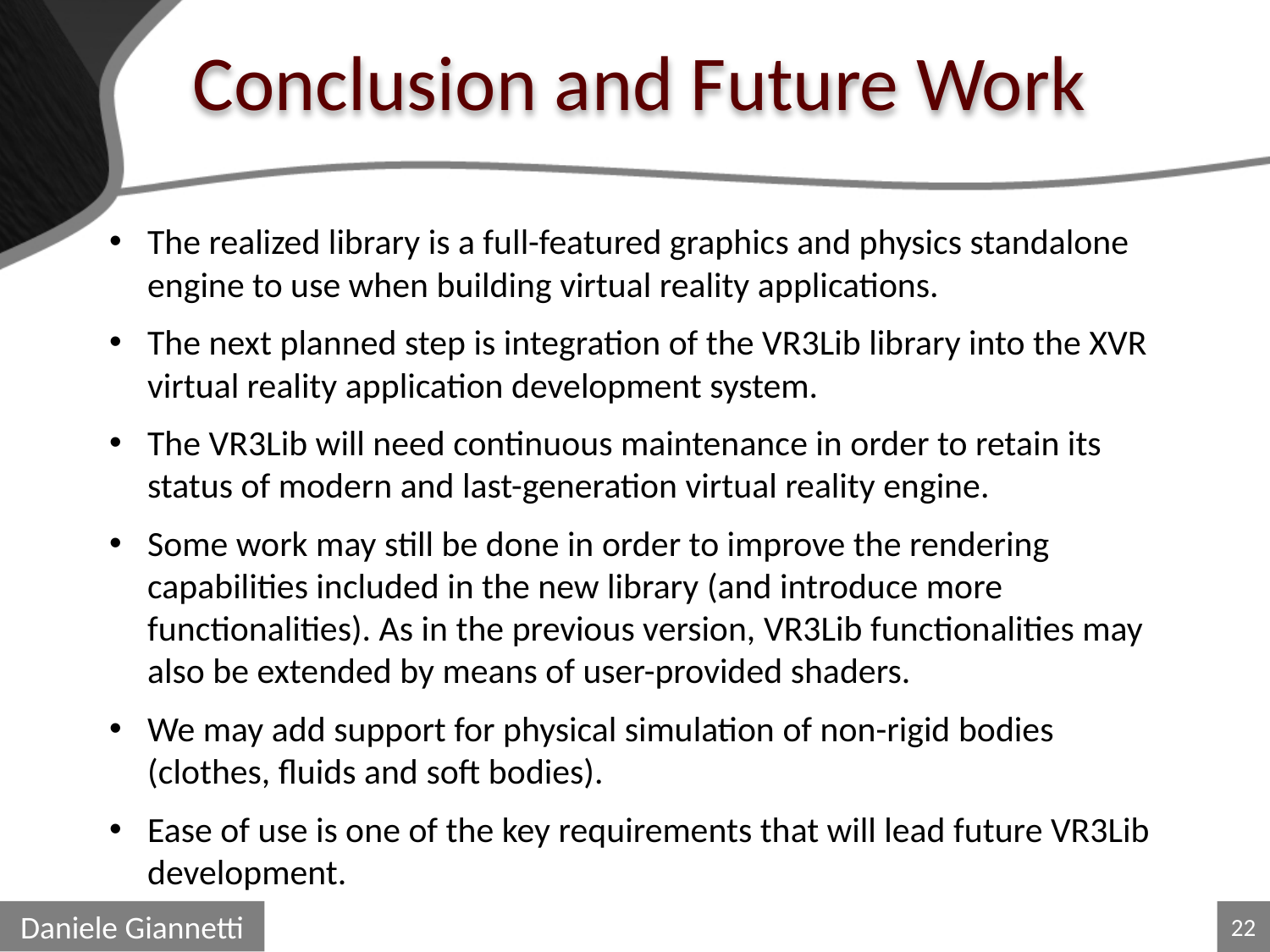

# Conclusion and Future Work
The realized library is a full-featured graphics and physics standalone engine to use when building virtual reality applications.
The next planned step is integration of the VR3Lib library into the XVR virtual reality application development system.
The VR3Lib will need continuous maintenance in order to retain its status of modern and last-generation virtual reality engine.
Some work may still be done in order to improve the rendering capabilities included in the new library (and introduce more functionalities). As in the previous version, VR3Lib functionalities may also be extended by means of user-provided shaders.
We may add support for physical simulation of non-rigid bodies (clothes, fluids and soft bodies).
Ease of use is one of the key requirements that will lead future VR3Lib development.
Daniele Giannetti
22